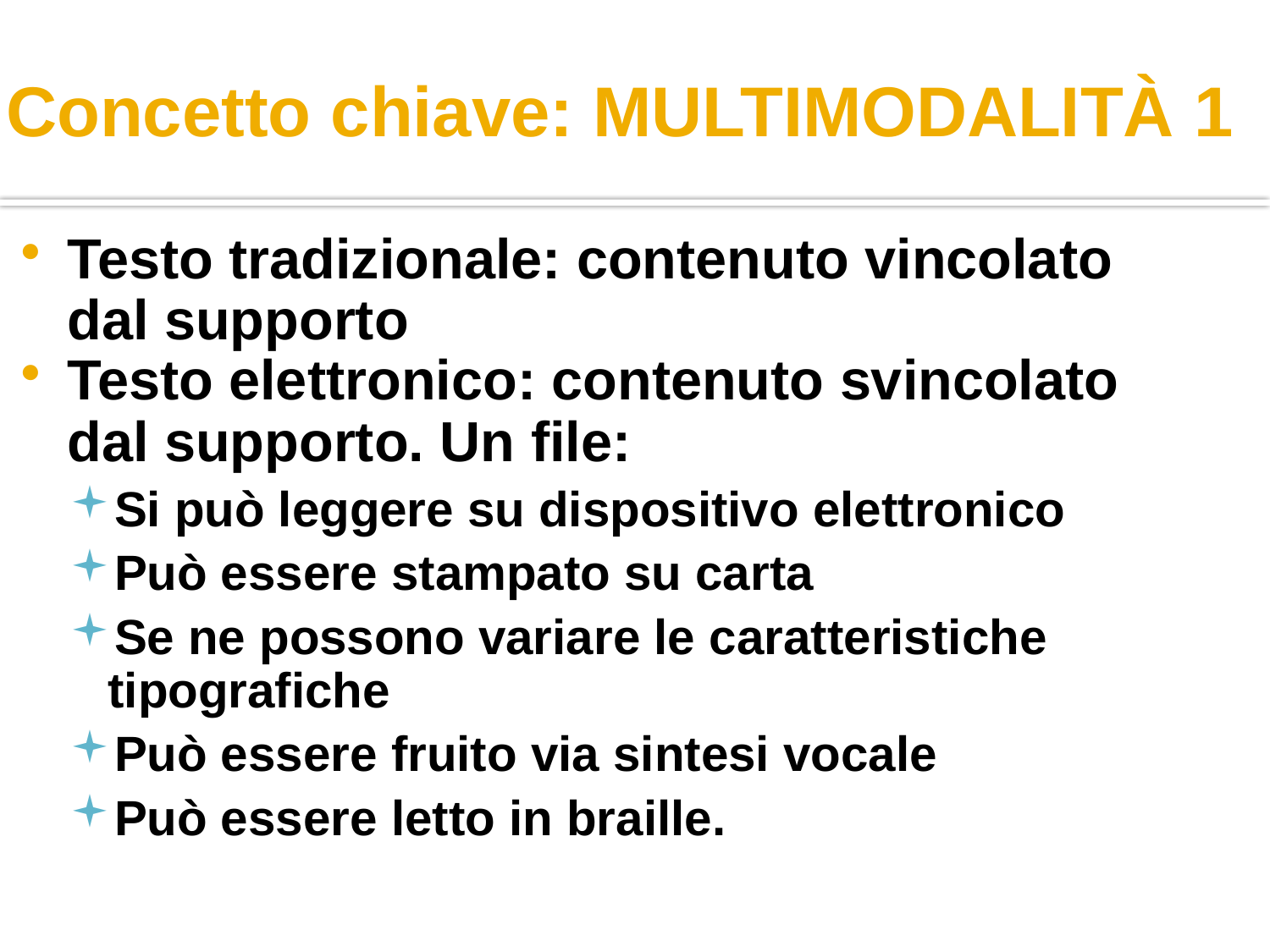

# Concetto chiave: MULTIMODALITÀ 1
Testo tradizionale: contenuto vincolato dal supporto
Testo elettronico: contenuto svincolato dal supporto. Un file:
Si può leggere su dispositivo elettronico
Può essere stampato su carta
Se ne possono variare le caratteristiche tipografiche
Può essere fruito via sintesi vocale
Può essere letto in braille.